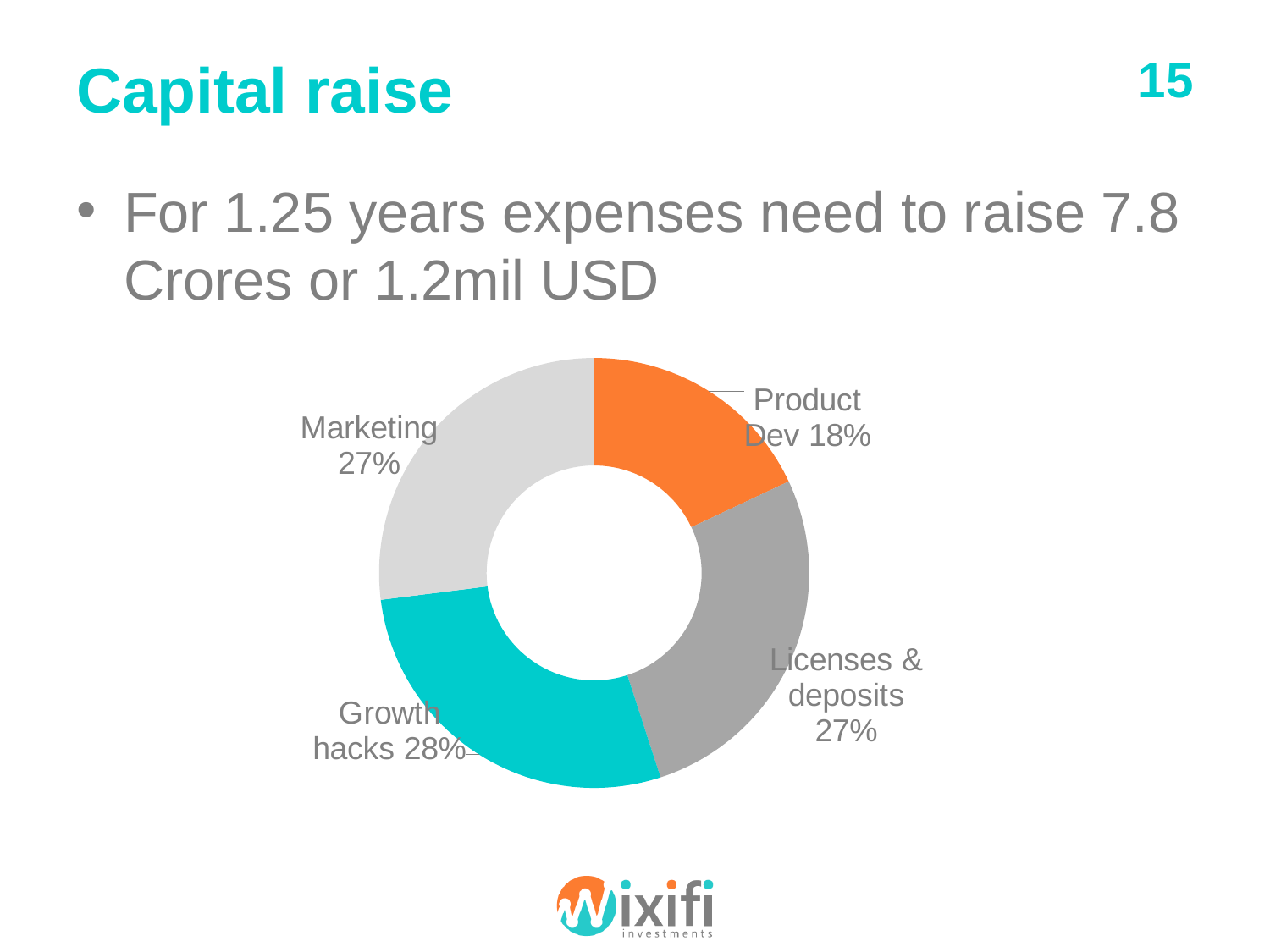

# Capital raise
15
For 1.25 years expenses need to raise 7.8 Crores or 1.2mil USD

### Chart

| Category | Sales |
|---|---|
| Product Dev | 0.18 |
| Licenses & deposits | 0.27 |
| Growth hacks | 0.28 |
| Marketing | 0.27 |